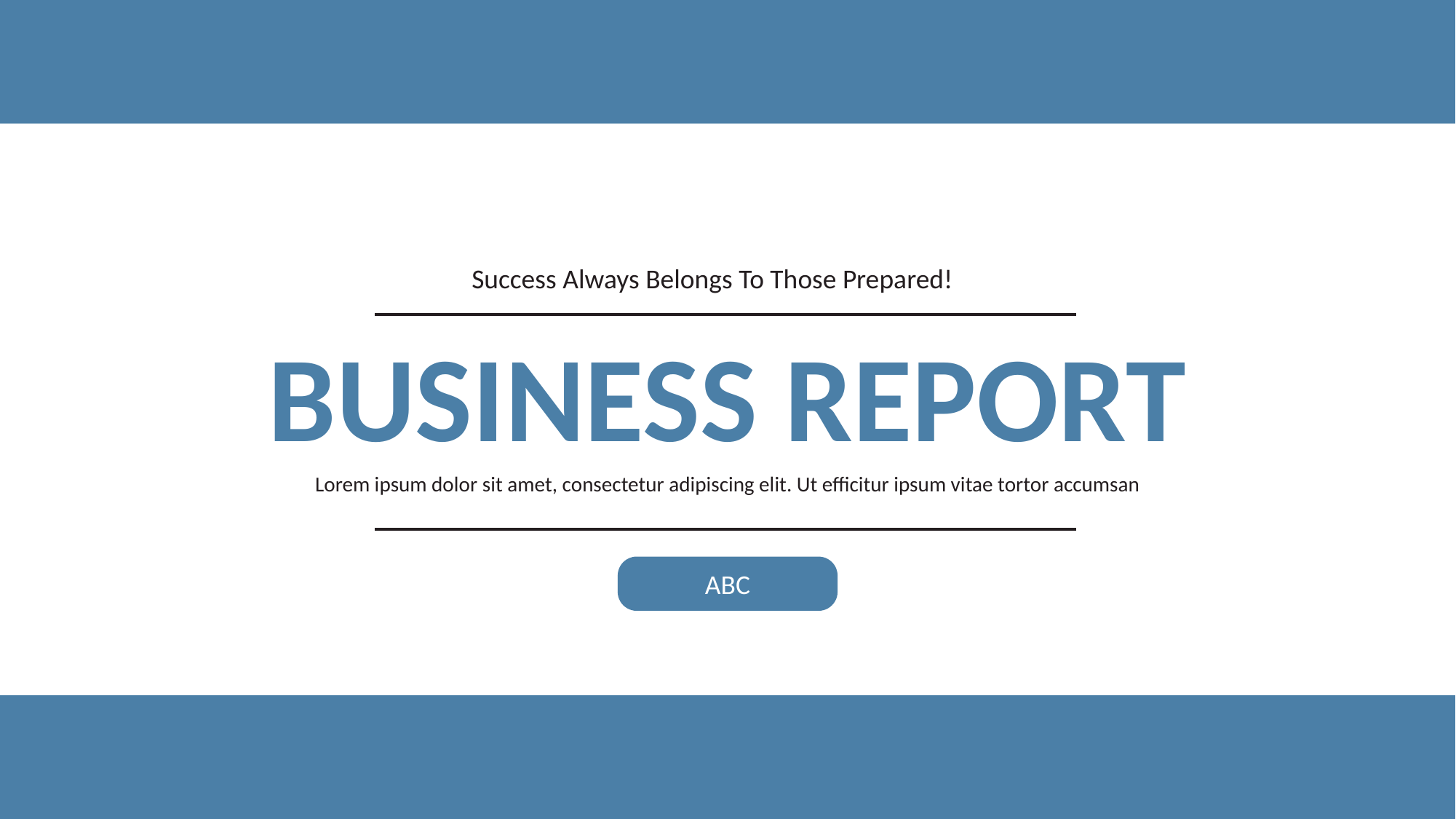

Success Always Belongs To Those Prepared!
BUSINESS REPORT
Lorem ipsum dolor sit amet, consectetur adipiscing elit. Ut efficitur ipsum vitae tortor accumsan
ABC